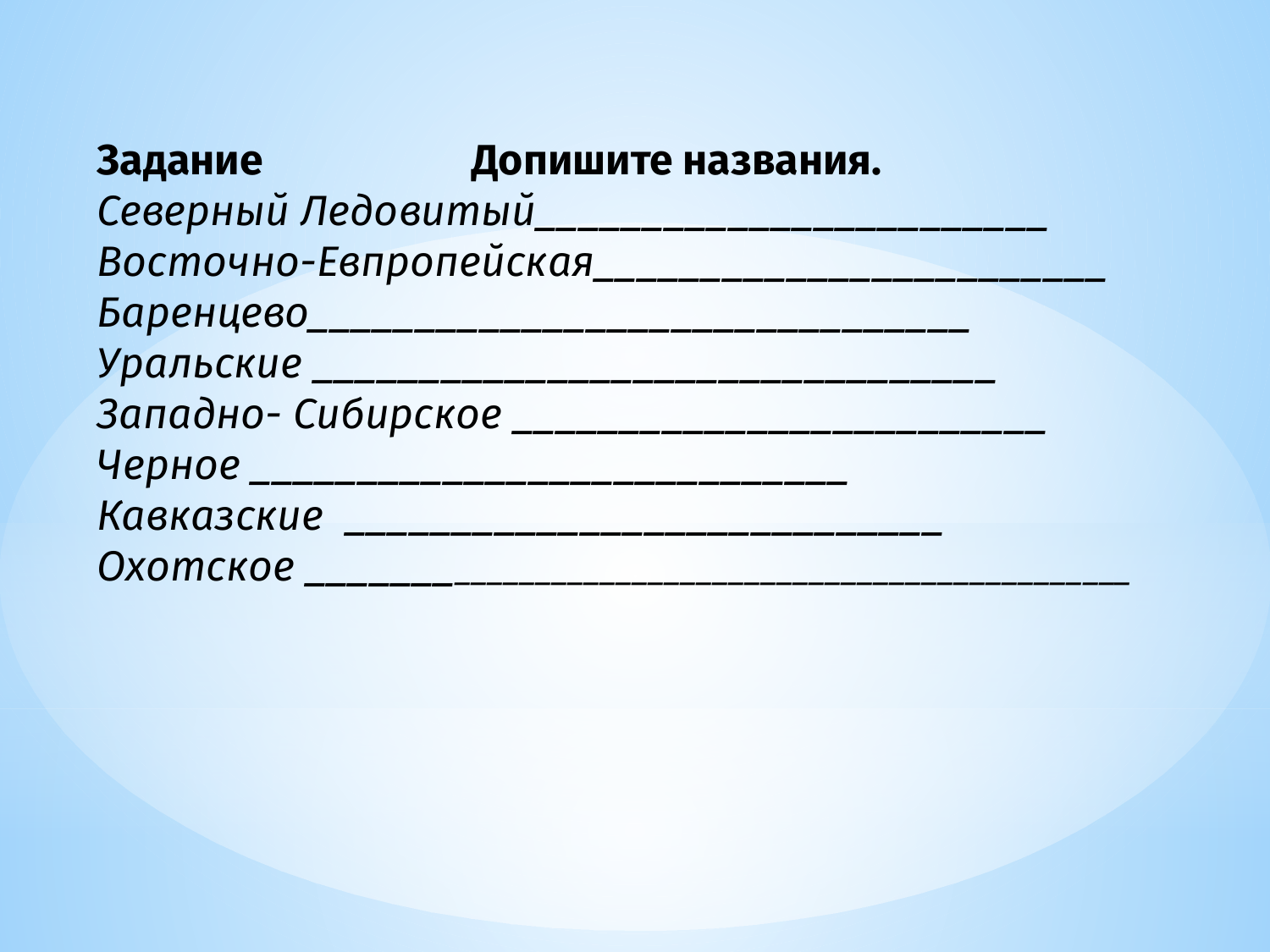

#
Задание                     Допишите названия.
Северный Ледовитый________________________
Восточно-Евпропейская________________________
Баренцево_______________________________
Уральские ________________________________
Западно- Сибирское _________________________
Черное ____________________________
Кавказские  ____________________________
Охотское _________________________________________________